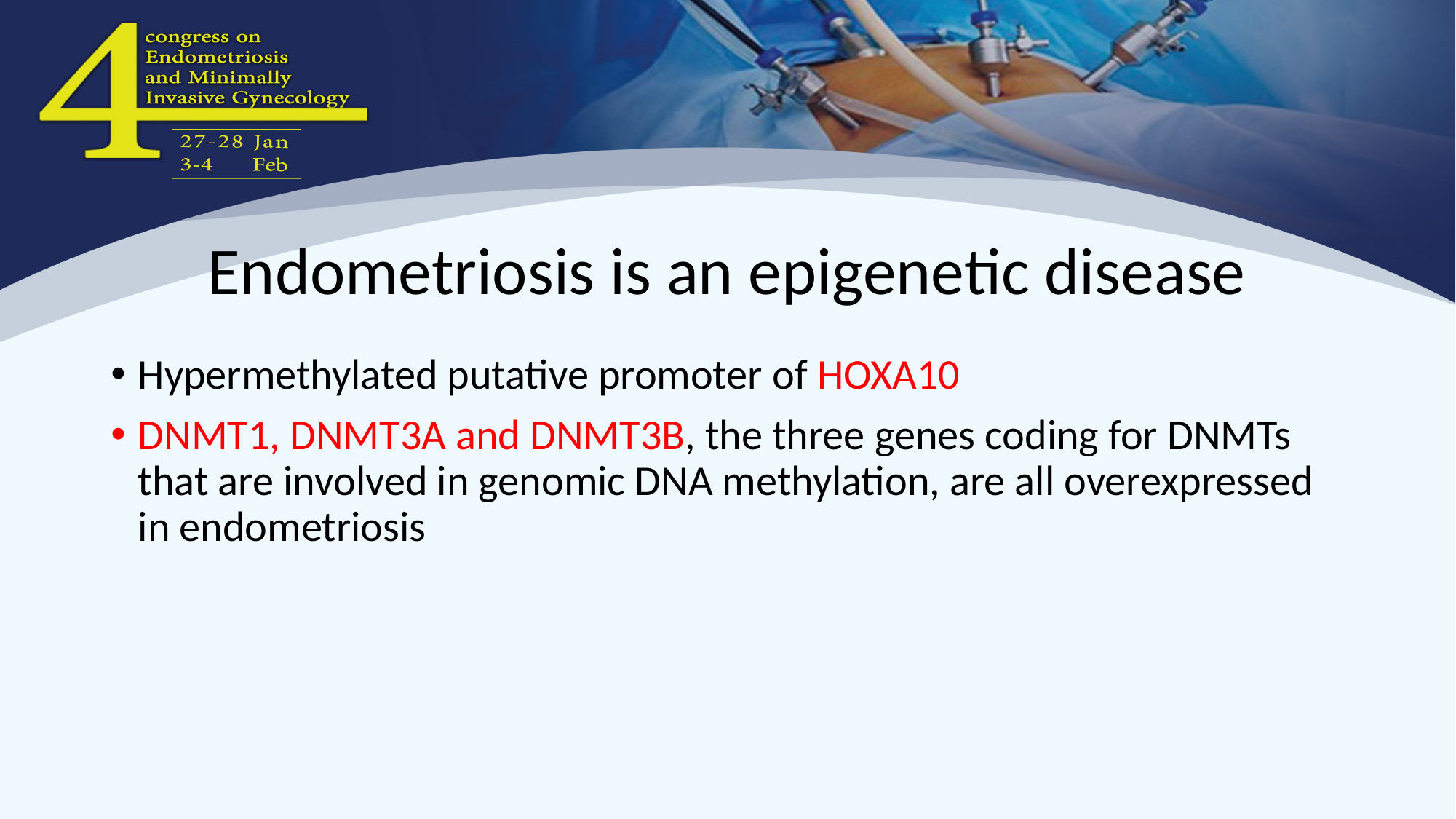

# Endometriosis is an epigenetic disease
Hypermethylated putative promoter of HOXA10
DNMT1, DNMT3A and DNMT3B, the three genes coding for DNMTs that are involved in genomic DNA methylation, are all overexpressed in endometriosis